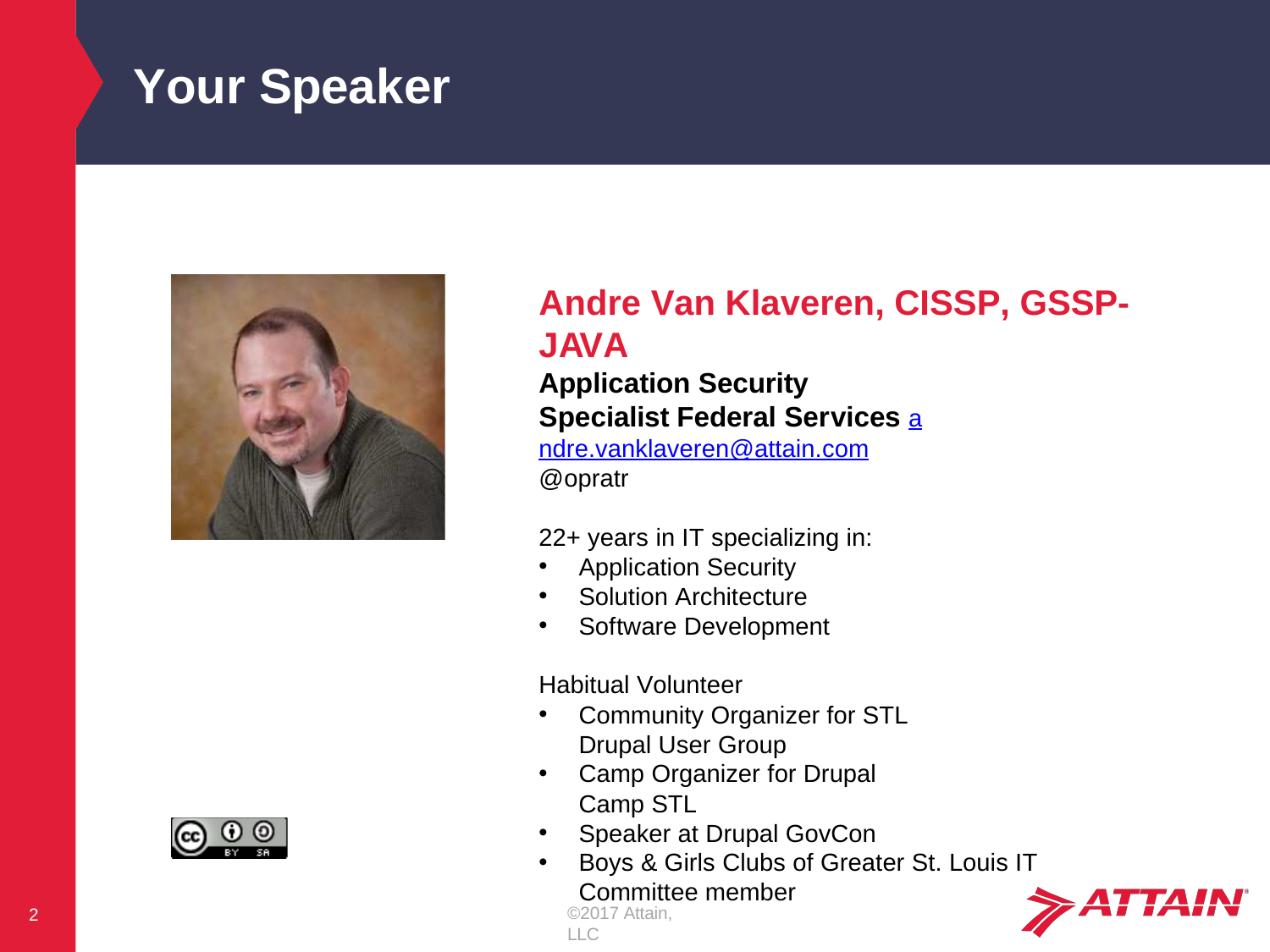

# Your Speaker

Andre Van Klaveren, CISSP, GSSP-JAVA
Application Security Specialist Federal Services andre.vanklaveren@attain.com
@opratr

22+ years in IT specializing in:
Application Security
Solution Architecture
Software Development

Habitual Volunteer
Community Organizer for STL Drupal User Group
Camp Organizer for Drupal Camp STL
Speaker at Drupal GovCon
Boys & Girls Clubs of Greater St. Louis IT Committee member

©2017 Attain, LLC
2